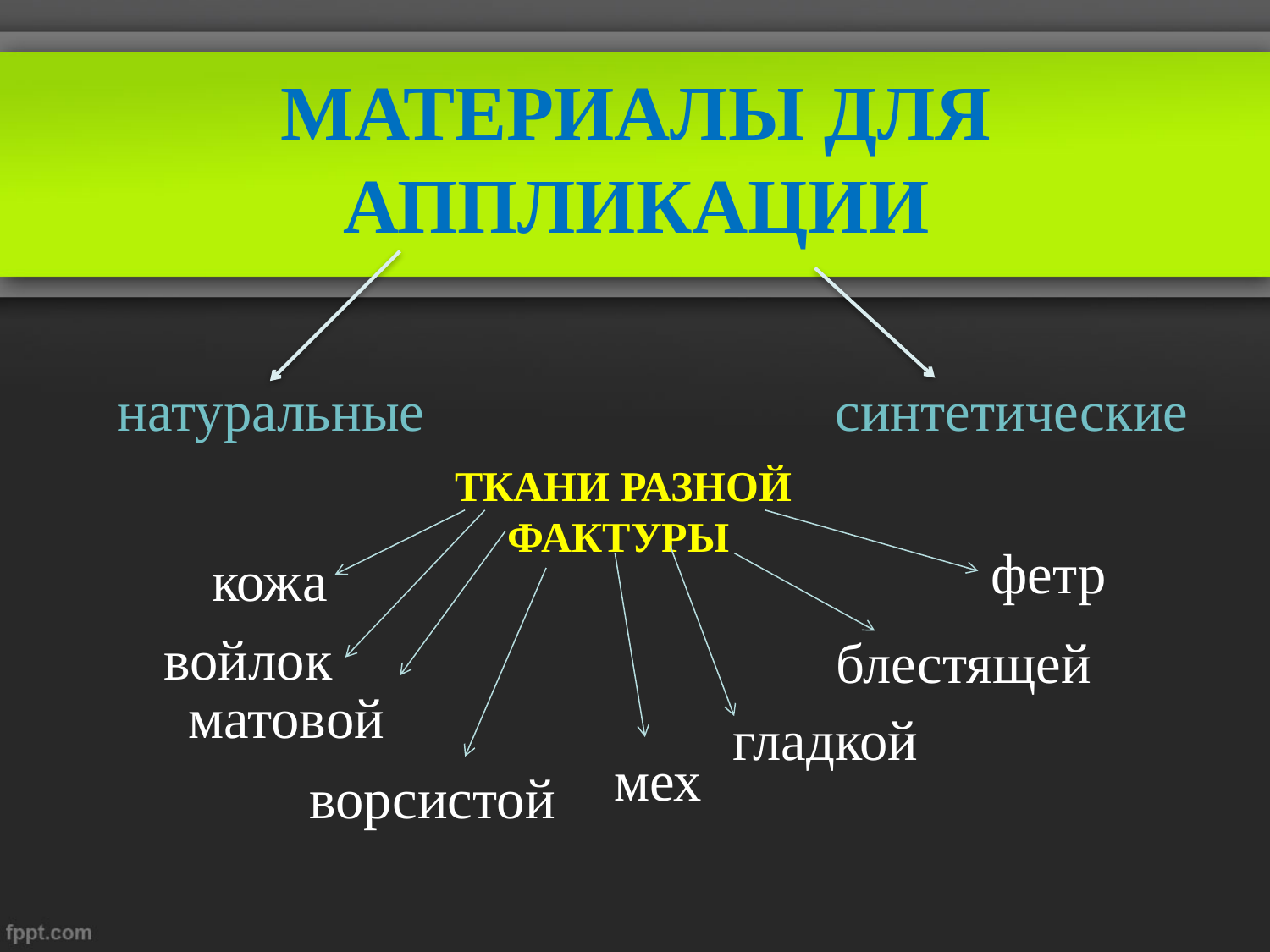

# МАТЕРИАЛЫ ДЛЯ АППЛИКАЦИИ
синтетические
натуральные
ТКАНИ РАЗНОЙ
     ФАКТУРЫ
фетр
кожа
войлок
блестящей
матовой
гладкой
мех
ворсистой